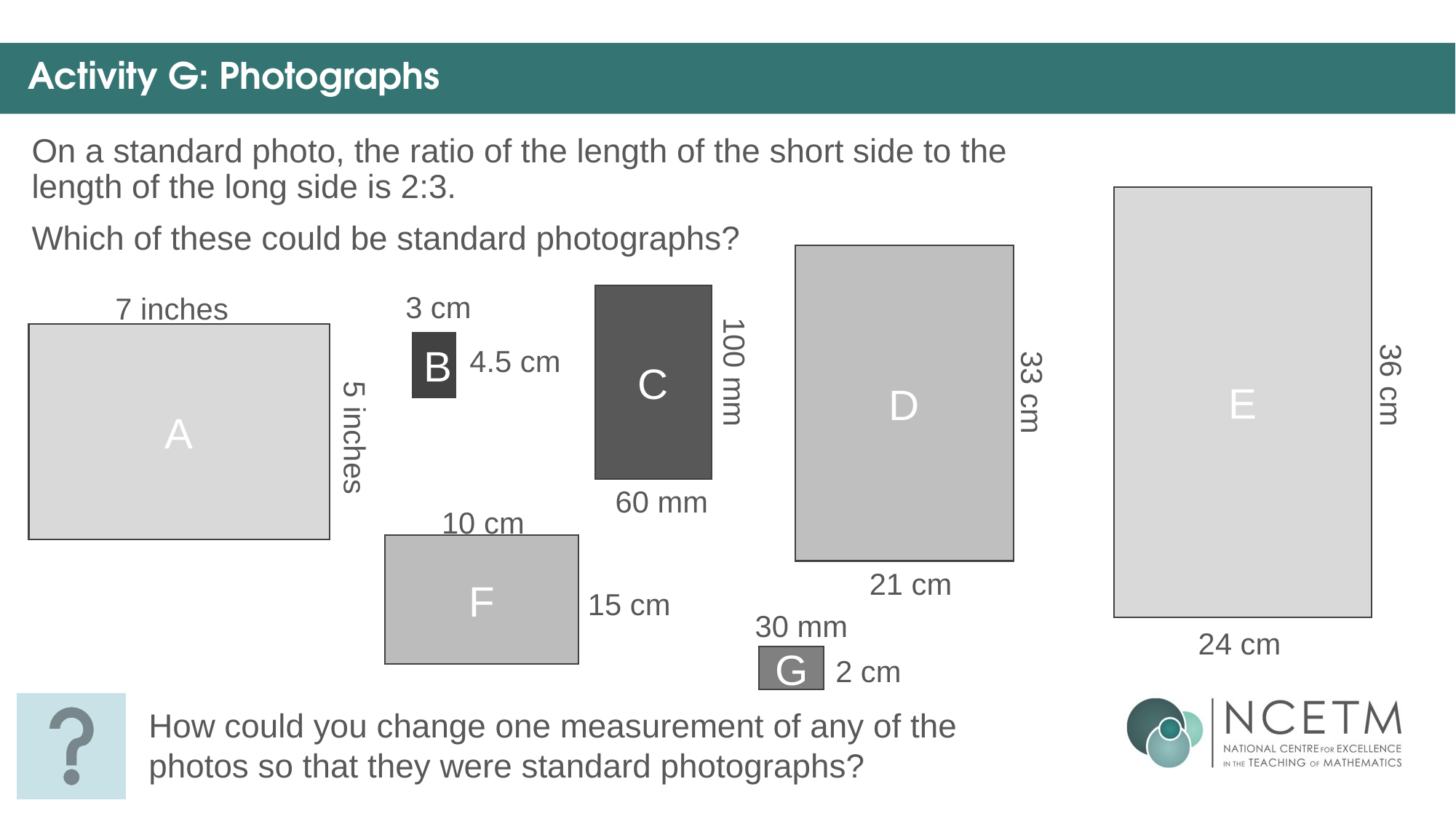

Activity G: Photographs
On a standard photo, the ratio of the length of the short side to the length of the long side is 2:3.
Which of these could be standard photographs?

E
36 cm
24 cm
D
33 cm
21 cm
3 cm
4.5 cm
B
7 inches
A
5 inches
C
100 mm
60 mm

10 cm
F
15 cm
30 mm
G
2 cm

How could you change one measurement of any of the photos so that they were standard photographs?